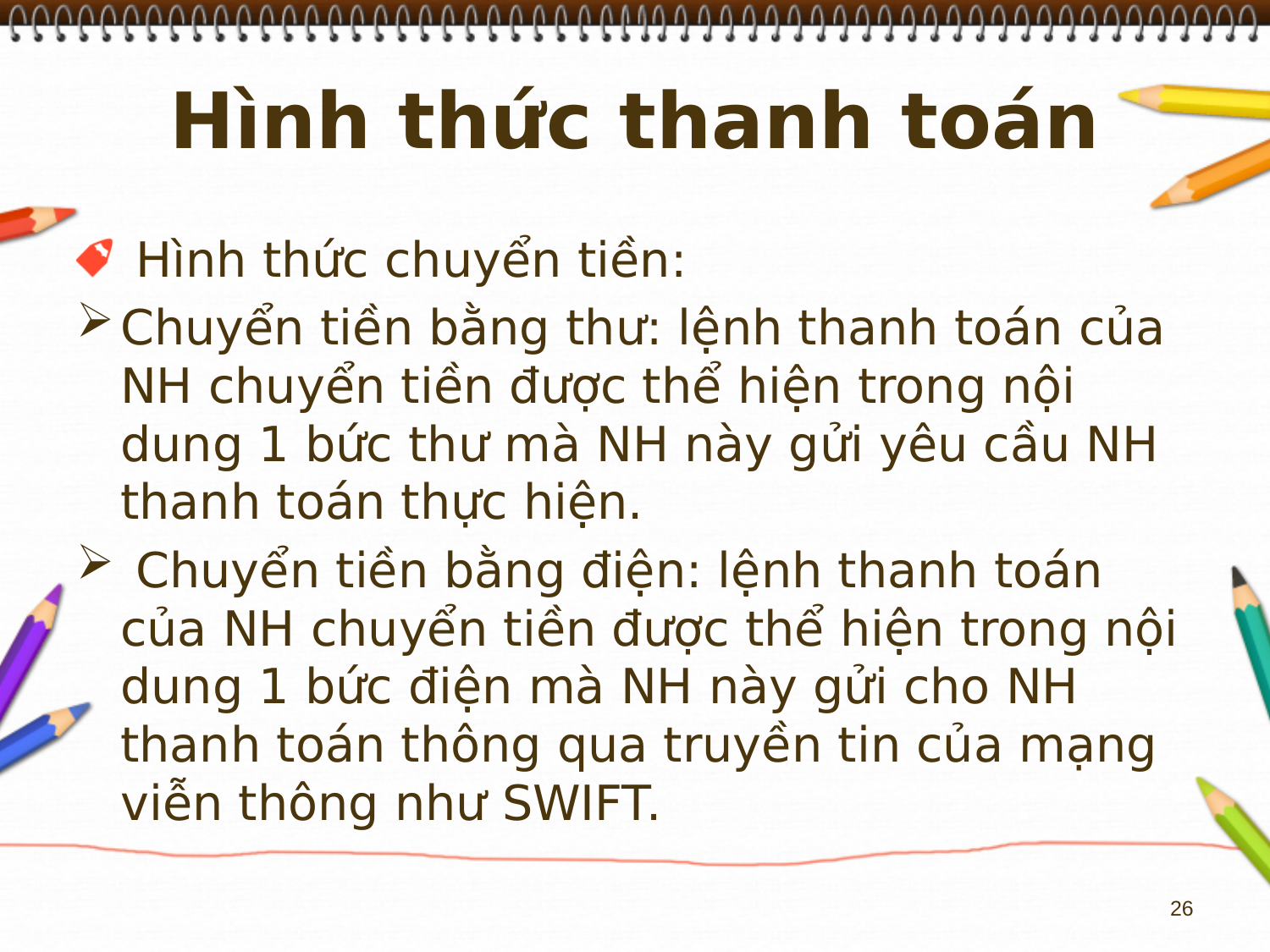

# Hình thức thanh toán
 Hình thức chuyển tiền:
Chuyển tiền bằng thư: lệnh thanh toán của NH chuyển tiền được thể hiện trong nội dung 1 bức thư mà NH này gửi yêu cầu NH thanh toán thực hiện.
 Chuyển tiền bằng điện: lệnh thanh toán của NH chuyển tiền được thể hiện trong nội dung 1 bức điện mà NH này gửi cho NH thanh toán thông qua truyền tin của mạng viễn thông như SWIFT.
26